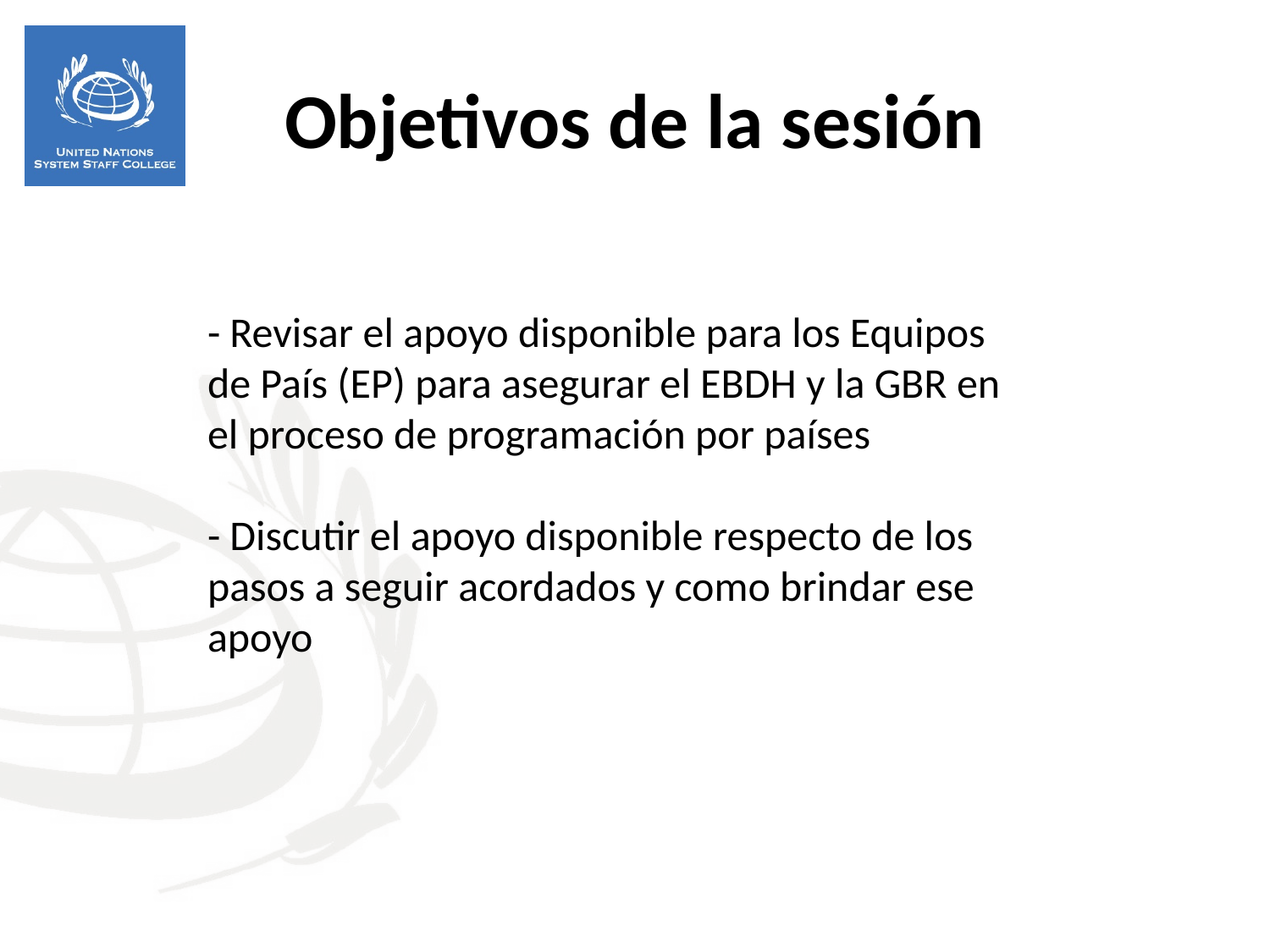

Objetivos de la sesión
- Revisar el apoyo disponible para los Equipos de País (EP) para asegurar el EBDH y la GBR en el proceso de programación por países

- Discutir el apoyo disponible respecto de los pasos a seguir acordados y como brindar ese apoyo